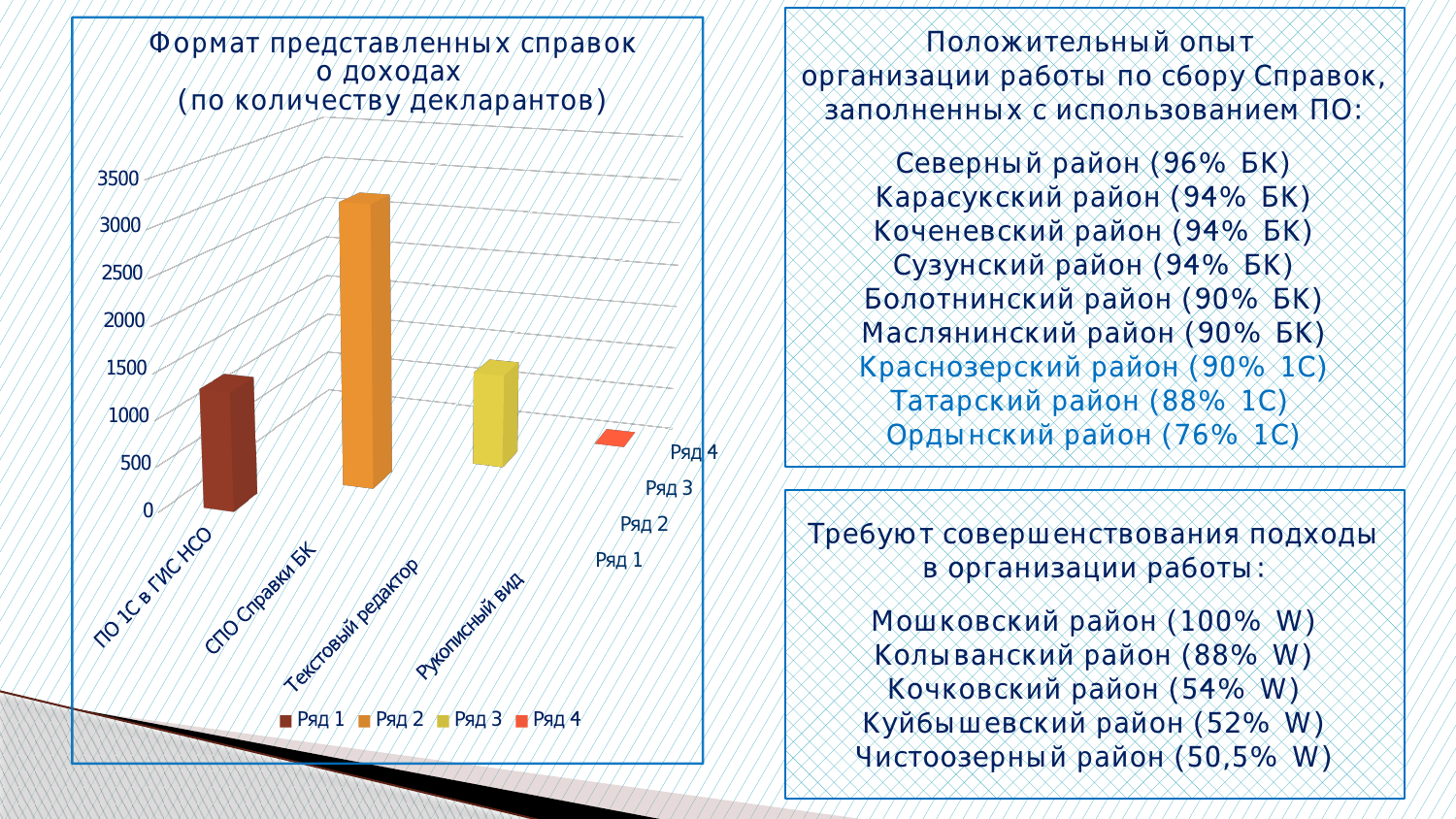

Положительный опыт
организации работы по сбору Справок, заполненных с использованием ПО:

Северный район (96% БК)
Карасукский район (94% БК)
Коченевский район (94% БК)
Сузунский район (94% БК)
Болотнинский район (90% БК)
Маслянинский район (90% БК)
Краснозерский район (90% 1С)
Татарский район (88% 1С)
Ордынский район (76% 1С)

[unsupported chart]

Требуют совершенствования подходы в организации работы:

Мошковский район (100% W)
Колыванский район (88% W)
Кочковский район (54% W)
Куйбышевский район (52% W)
Чистоозерный район (50,5% W)